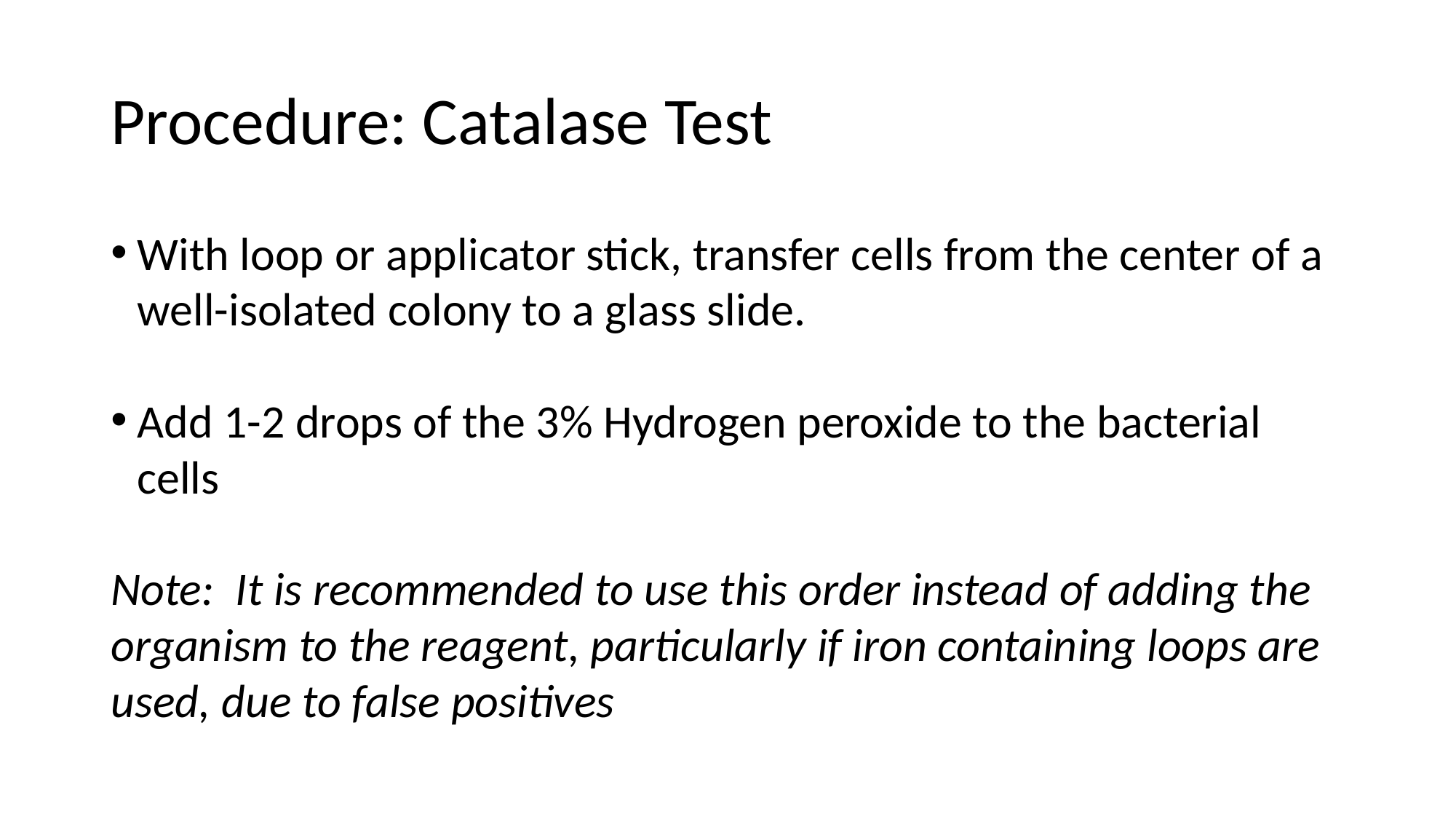

# Procedure: Catalase Test
With loop or applicator stick, transfer cells from the center of a well-isolated colony to a glass slide.

Add 1-2 drops of the 3% Hydrogen peroxide to the bacterial cells
Note:  It is recommended to use this order instead of adding the organism to the reagent, particularly if iron containing loops are used, due to false positives